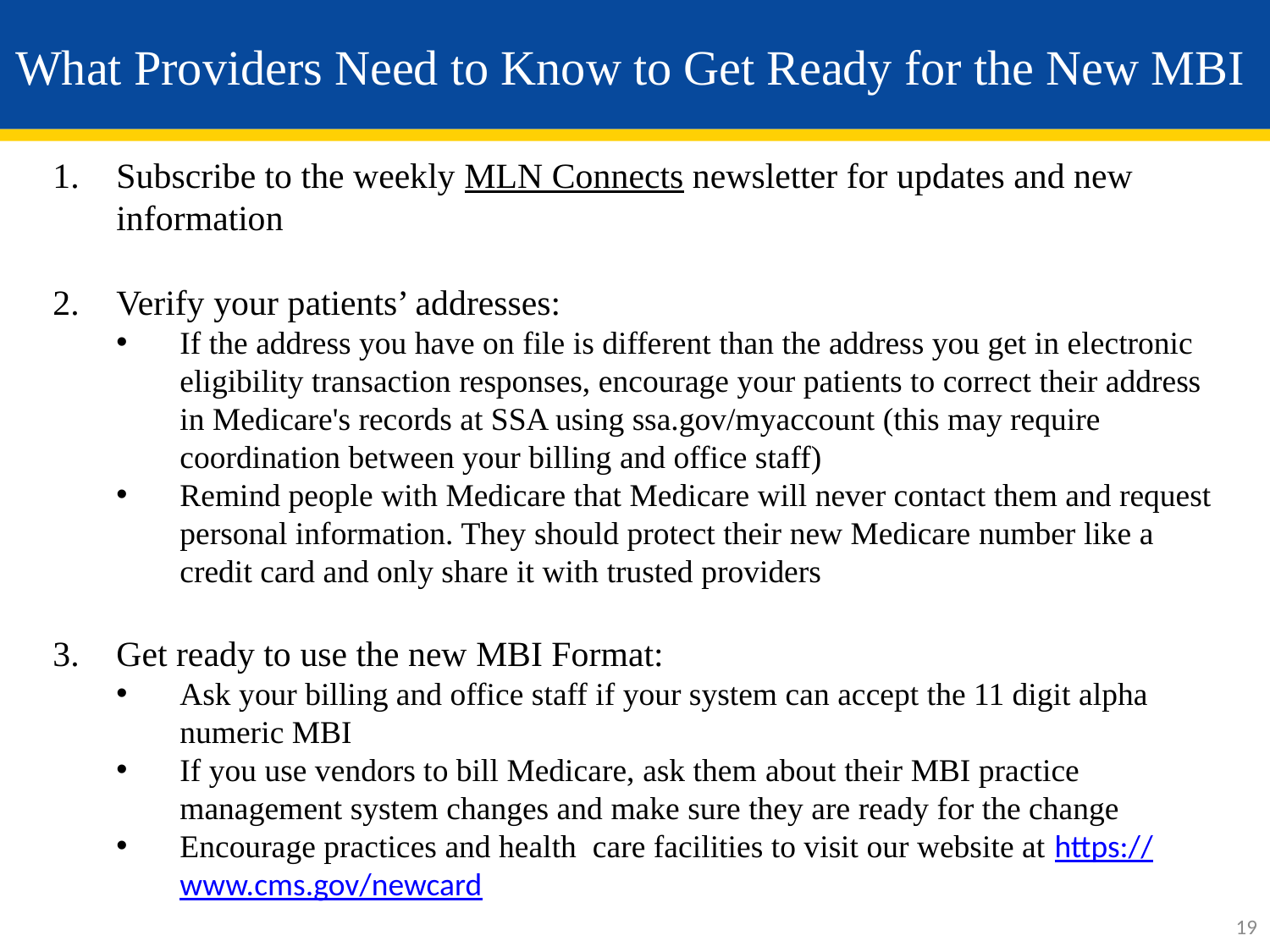

# What Providers Need to Know to Get Ready for the New MBI
Subscribe to the weekly MLN Connects newsletter for updates and new information

Verify your patients’ addresses:
If the address you have on file is different than the address you get in electronic eligibility transaction responses, encourage your patients to correct their address in Medicare's records at SSA using ssa.gov/myaccount (this may require coordination between your billing and office staff)
Remind people with Medicare that Medicare will never contact them and request personal information. They should protect their new Medicare number like a credit card and only share it with trusted providers

Get ready to use the new MBI Format:
Ask your billing and office staff if your system can accept the 11 digit alpha numeric MBI
If you use vendors to bill Medicare, ask them about their MBI practice management system changes and make sure they are ready for the change
Encourage practices and health  care facilities to visit our website at https://www.cms.gov/newcard

19